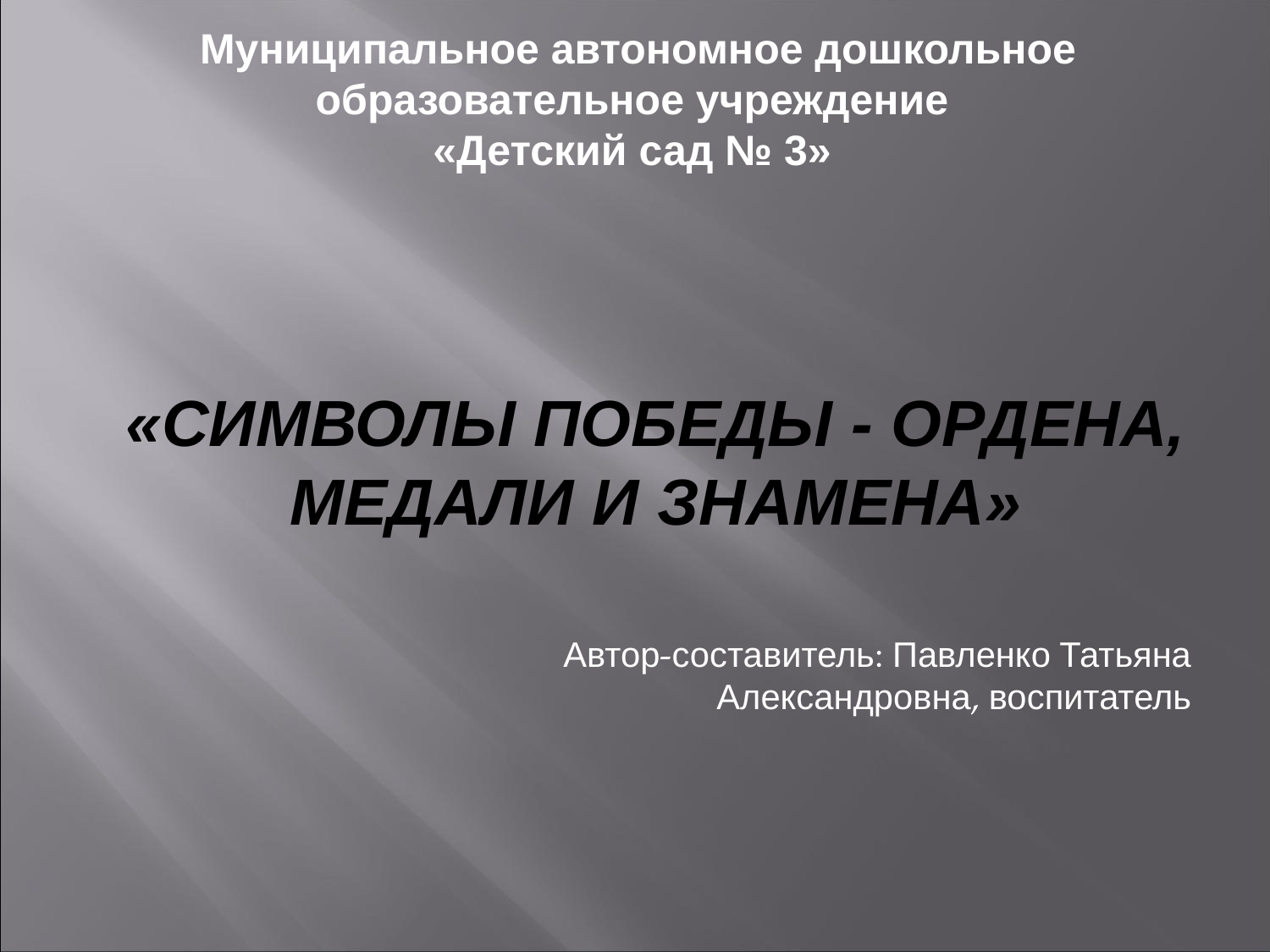

Муниципальное автономное дошкольное образовательное учреждение
«Детский сад № 3»
# «Символы Победы - ордена, медали и знамена»
Автор-составитель: Павленко Татьяна Александровна, воспитатель